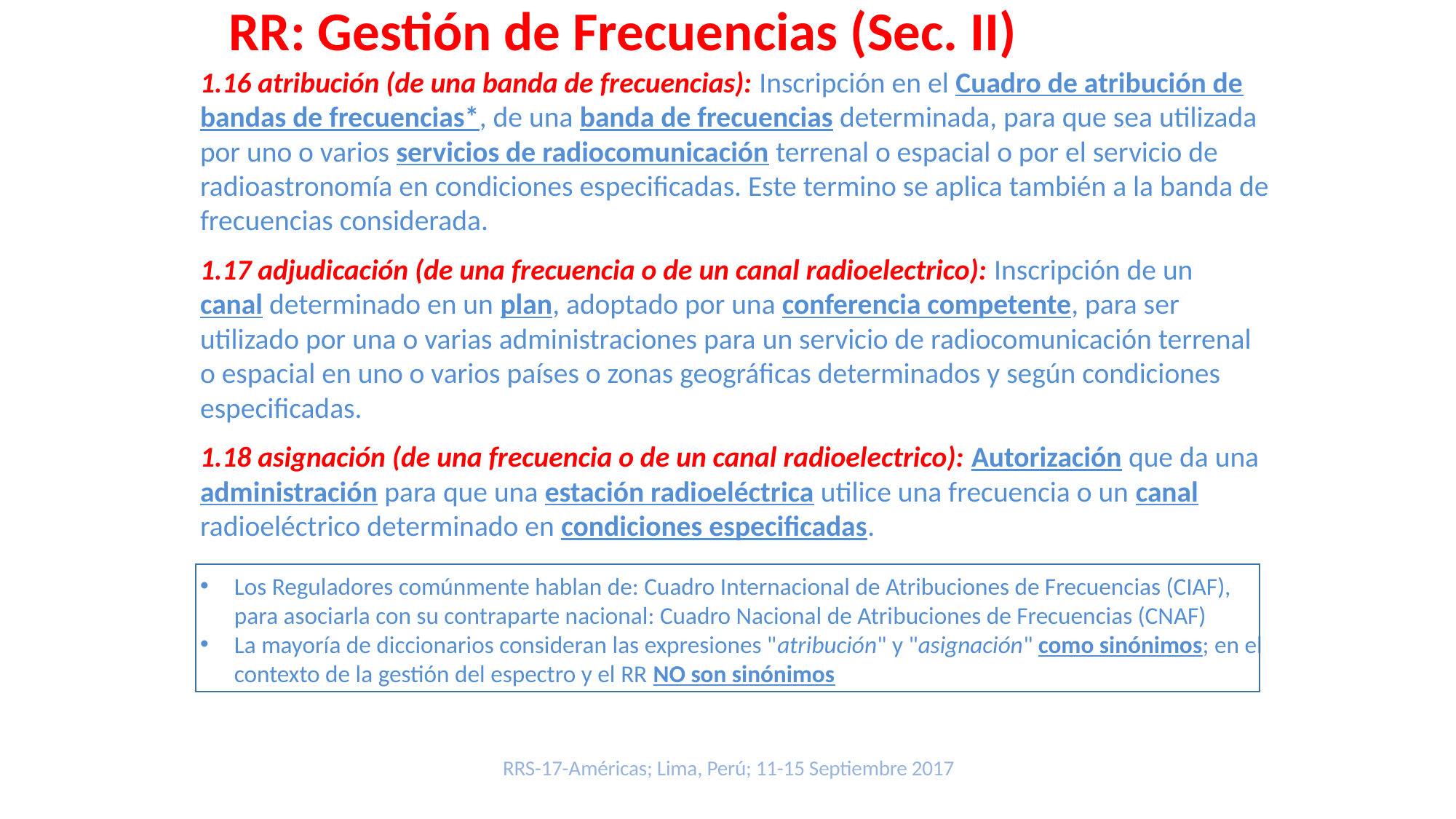

RR: Gestión de Frecuencias (Sec. II)
1.16 atribución (de una banda de frecuencias): Inscripción en el Cuadro de atribución de bandas de frecuencias*, de una banda de frecuencias determinada, para que sea utilizada por uno o varios servicios de radiocomunicación terrenal o espacial o por el servicio de radioastronomía en condiciones especificadas. Este termino se aplica también a la banda de
frecuencias considerada.

1.17 adjudicación (de una frecuencia o de un canal radioelectrico): Inscripción de un
canal determinado en un plan, adoptado por una conferencia competente, para ser utilizado por una o varias administraciones para un servicio de radiocomunicación terrenal o espacial en uno o varios países o zonas geográficas determinados y según condiciones especificadas.

1.18 asignación (de una frecuencia o de un canal radioelectrico): Autorización que da una administración para que una estación radioeléctrica utilice una frecuencia o un canal radioeléctrico determinado en condiciones especificadas.

Los Reguladores comúnmente hablan de: Cuadro Internacional de Atribuciones de Frecuencias (CIAF), para asociarla con su contraparte nacional: Cuadro Nacional de Atribuciones de Frecuencias (CNAF)
La mayoría de diccionarios consideran las expresiones "atribución" y "asignación" como sinónimos; en el contexto de la gestión del espectro y el RR NO son sinónimos

RRS-17-Américas; Lima, Perú; 11-15 Septiembre 2017